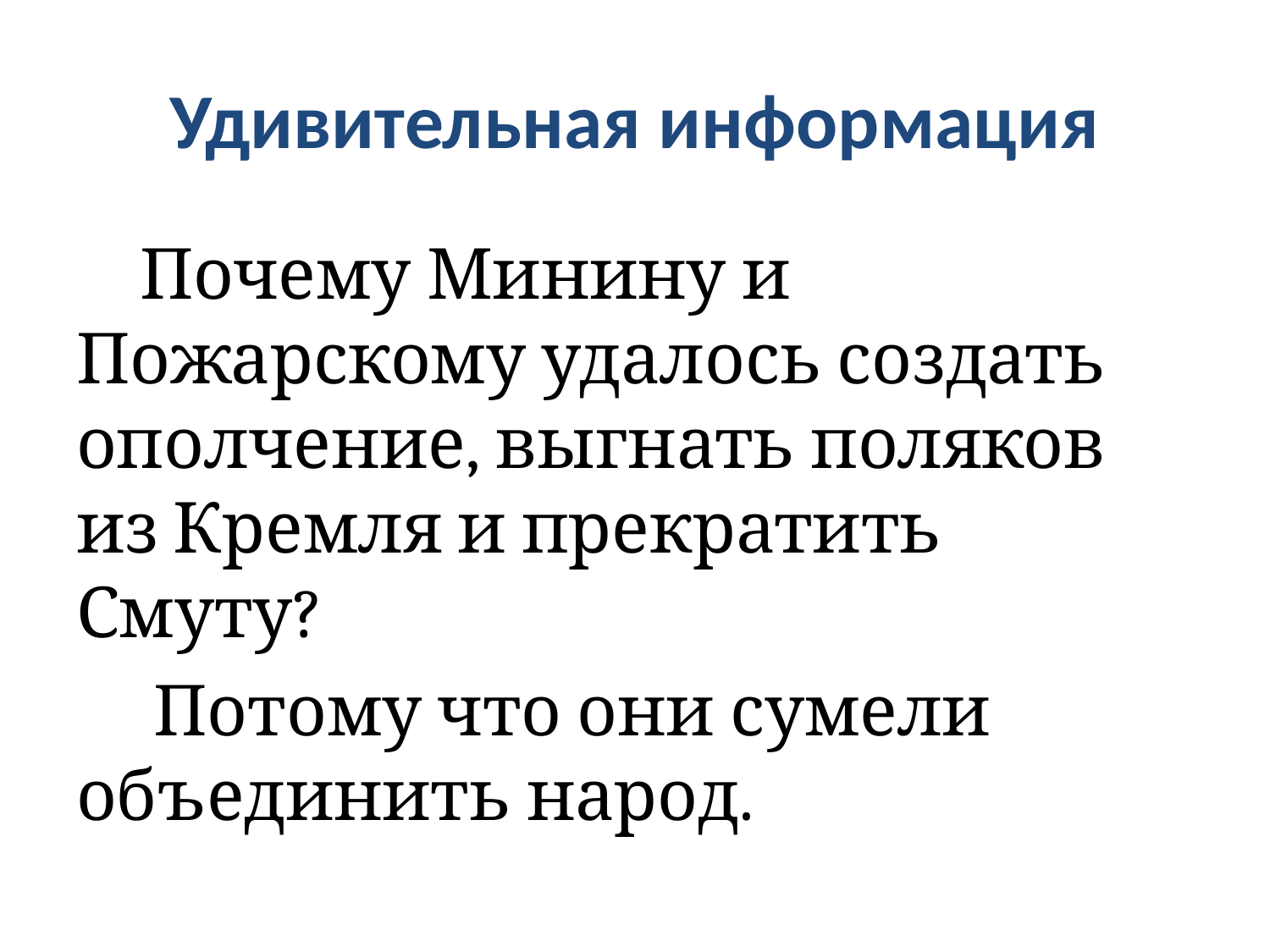

# Удивительная информация
     Почему Минину и Пожарскому удалось создать ополчение, выгнать поляков из Кремля и прекратить Смуту?
     Потому что они сумели объединить народ.